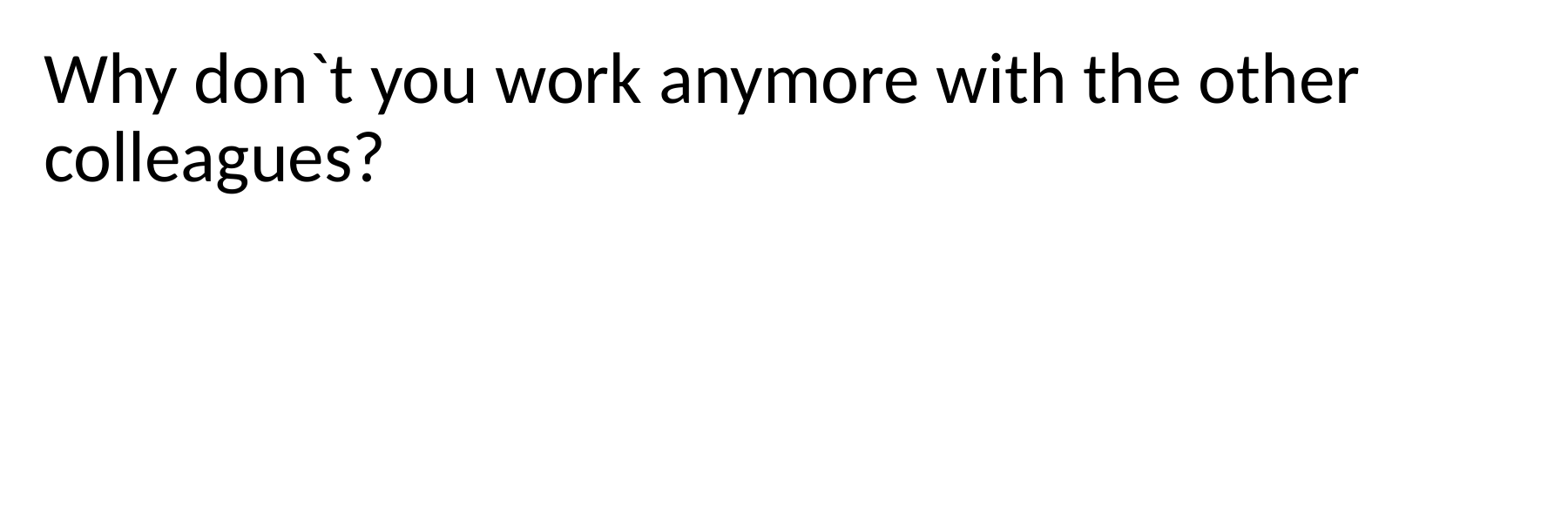

Why don`t you work anymore with the other colleagues?